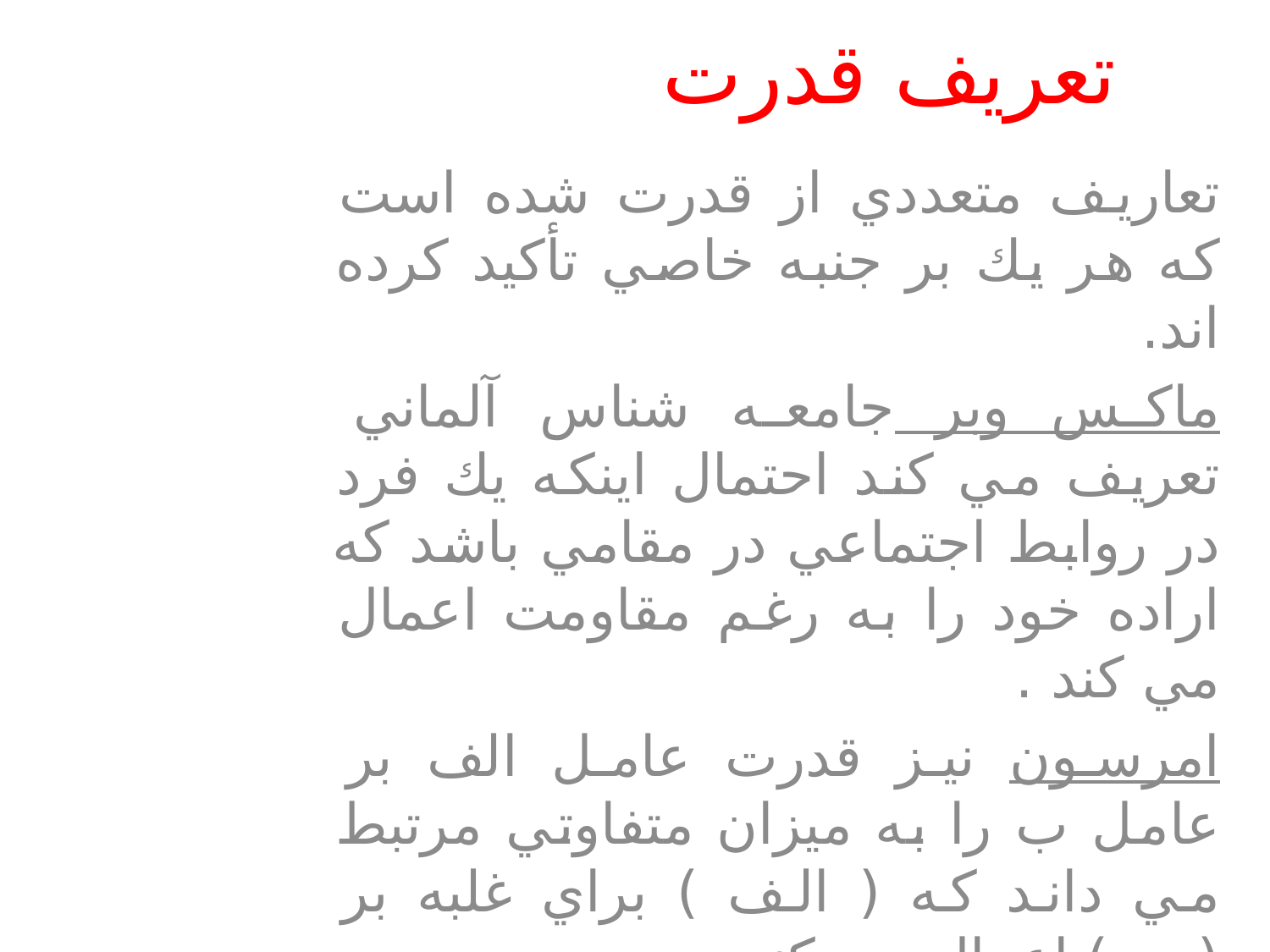

# تعريف قدرت
تعاريف متعددي از قدرت شده است كه هر يك بر جنبه خاصي تأكيد كرده اند.
ماكس وبر جامعه شناس آلماني تعريف مي كند احتمال اينكه يك فرد در روابط اجتماعي در مقامي باشد كه اراده خود را به رغم مقاومت اعمال مي كند .
امرسون نيز قدرت عامل الف بر عامل ب را به ميزان متفاوتي مرتبط مي داند كه ( الف ) براي غلبه بر ( ب ) اعمال مي كند .